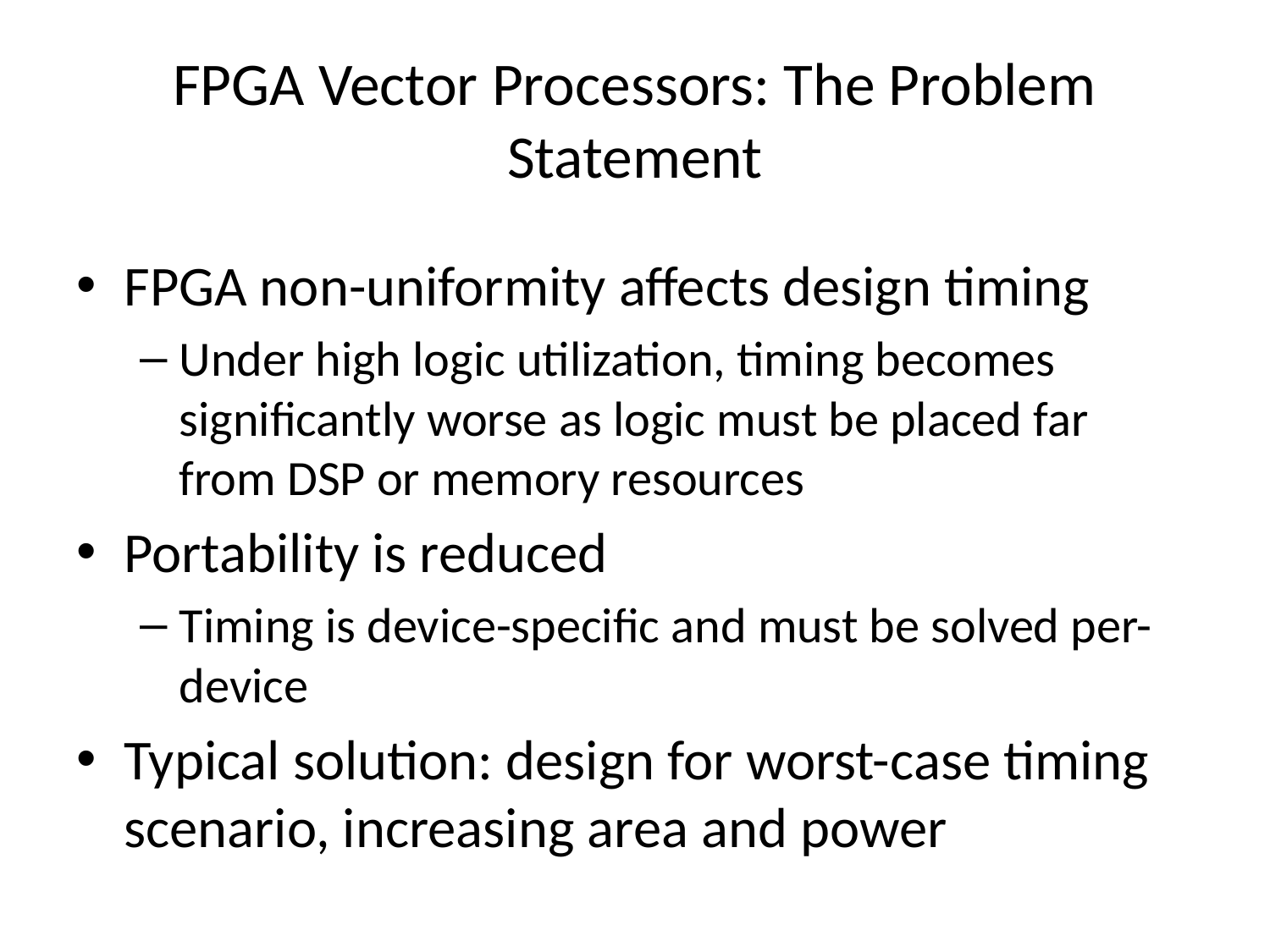

# FPGA Vector Processors: The Problem Statement
FPGA non-uniformity affects design timing
Under high logic utilization, timing becomes significantly worse as logic must be placed far from DSP or memory resources
Portability is reduced
Timing is device-specific and must be solved per-device
Typical solution: design for worst-case timing scenario, increasing area and power